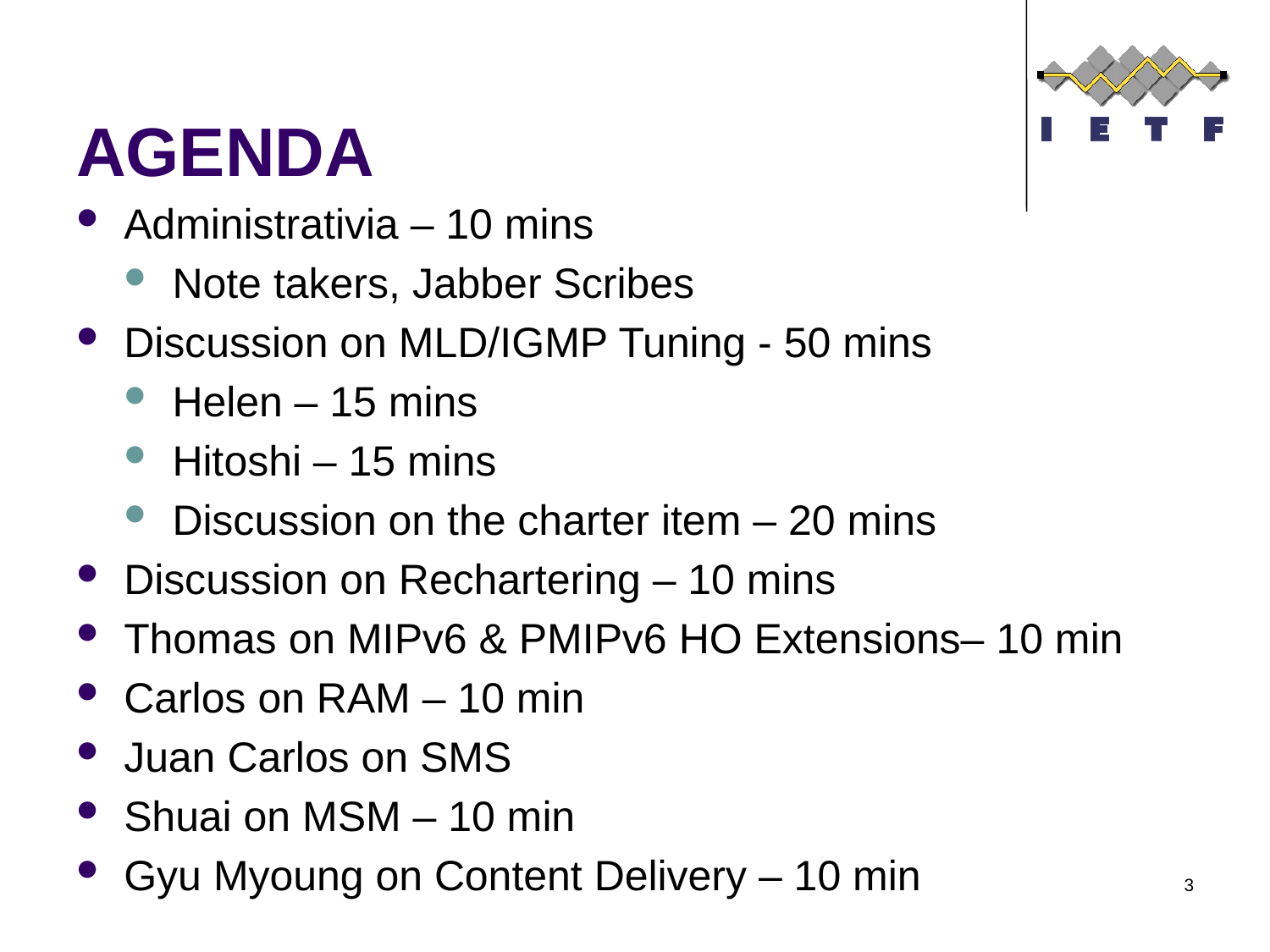

# AGENDA
Administrativia – 10 mins
Note takers, Jabber Scribes
Discussion on MLD/IGMP Tuning - 50 mins
Helen – 15 mins
Hitoshi – 15 mins
Discussion on the charter item – 20 mins
Discussion on Rechartering – 10 mins
Thomas on MIPv6 & PMIPv6 HO Extensions– 10 min
Carlos on RAM – 10 min
Juan Carlos on SMS
Shuai on MSM – 10 min
Gyu Myoung on Content Delivery – 10 min
3